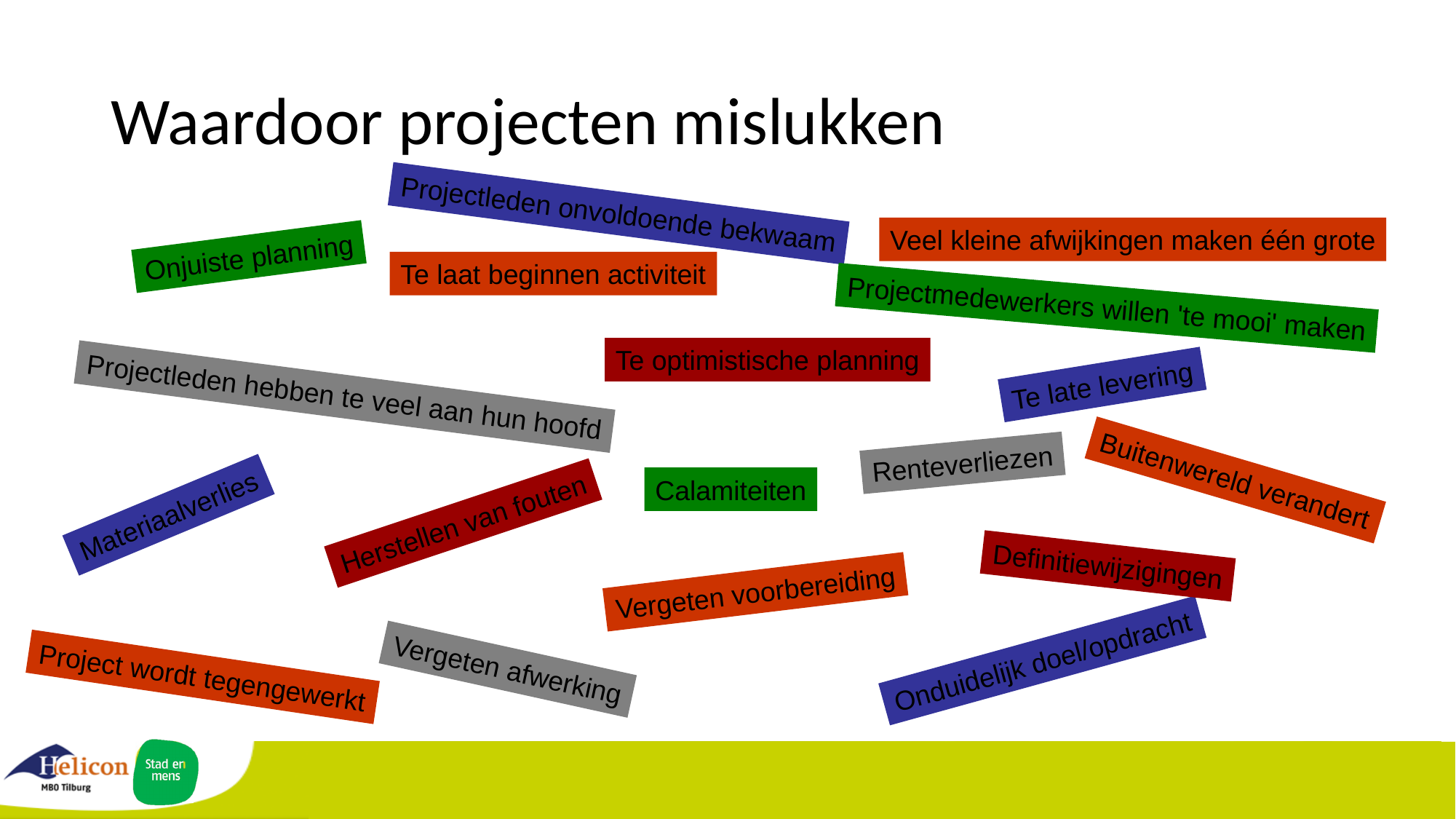

# Waardoor projecten mislukken
Projectleden onvoldoende bekwaam
Veel kleine afwijkingen maken één grote
Onjuiste planning
Te laat beginnen activiteit
Projectmedewerkers willen 'te mooi' maken

Te optimistische planning
Te late levering
Projectleden hebben te veel aan hun hoofd
Renteverliezen
Buitenwereld verandert
Calamiteiten
Materiaalverlies
Herstellen van fouten
Definitiewijzigingen
Vergeten voorbereiding
Onduidelijk doel/opdracht
Vergeten afwerking
Project wordt tegengewerkt